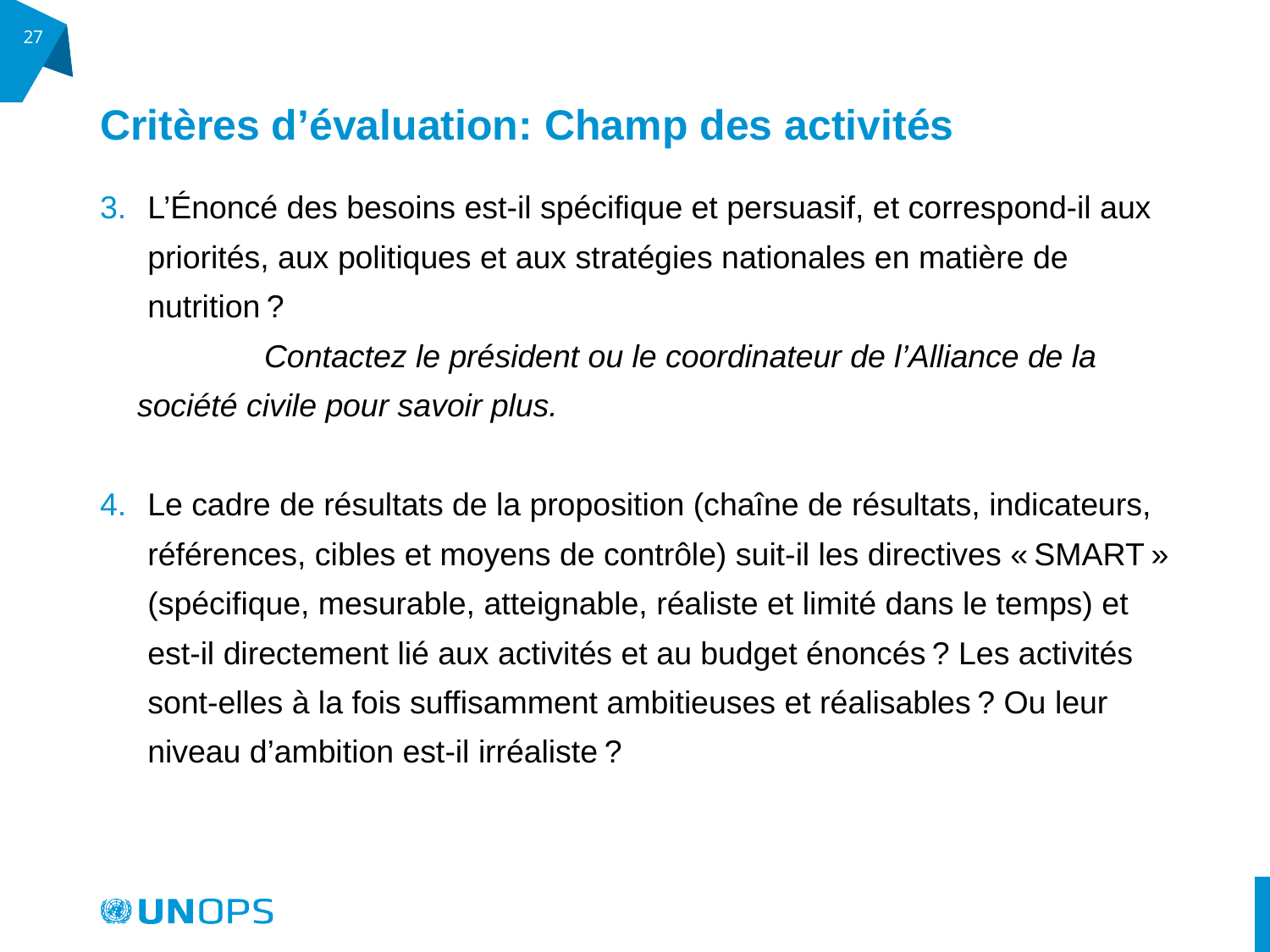

27
# Critères d’évaluation: Champ des activités
L’Énoncé des besoins est-il spécifique et persuasif, et correspond-il aux priorités, aux politiques et aux stratégies nationales en matière de nutrition ?
	Contactez le président ou le coordinateur de l’Alliance de la 	société civile pour savoir plus.
Le cadre de résultats de la proposition (chaîne de résultats, indicateurs, références, cibles et moyens de contrôle) suit-il les directives « SMART » (spécifique, mesurable, atteignable, réaliste et limité dans le temps) et est-il directement lié aux activités et au budget énoncés ? Les activités sont-elles à la fois suffisamment ambitieuses et réalisables ? Ou leur niveau d’ambition est-il irréaliste ?